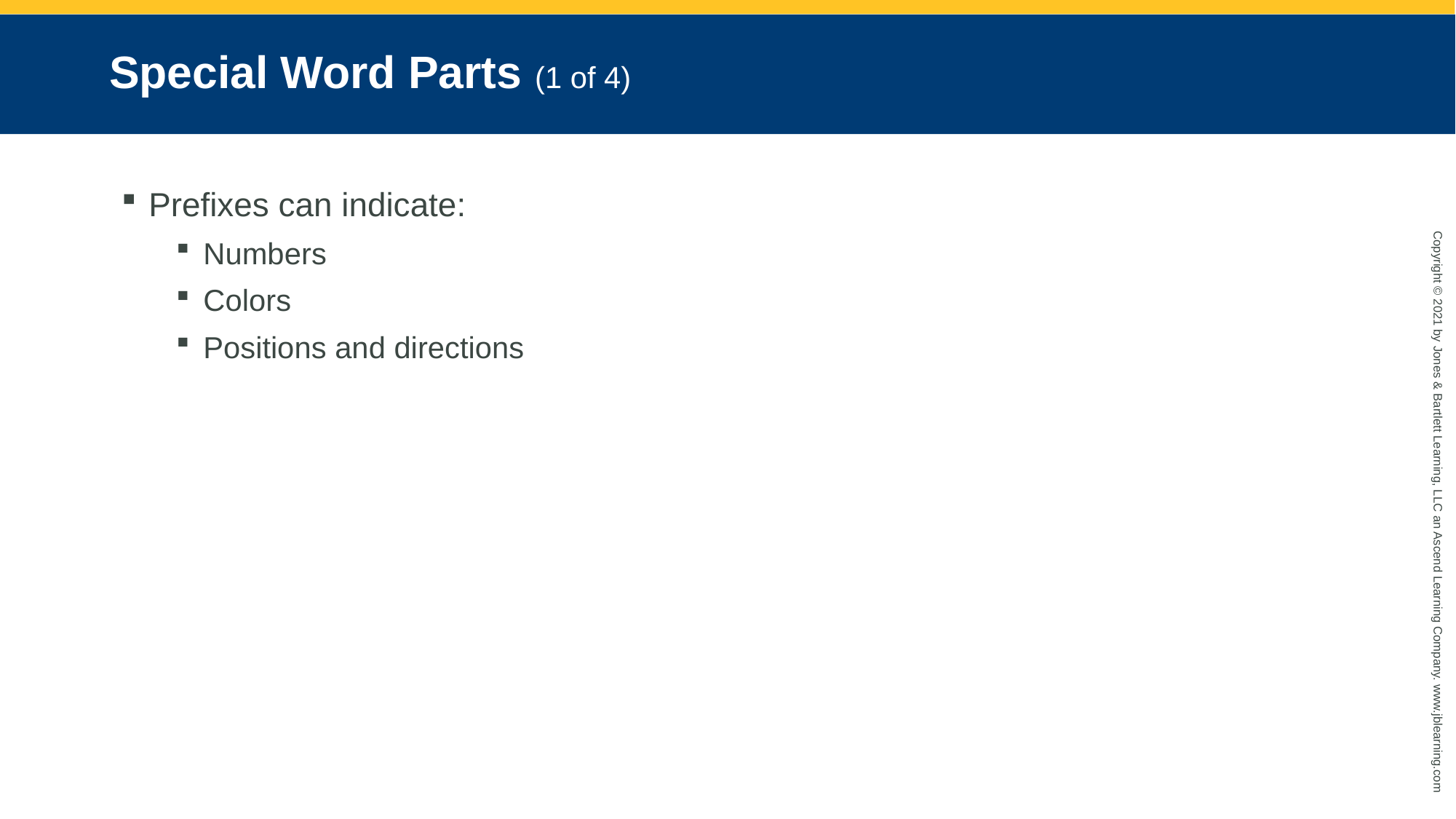

# Special Word Parts (1 of 4)
Prefixes can indicate:
Numbers
Colors
Positions and directions